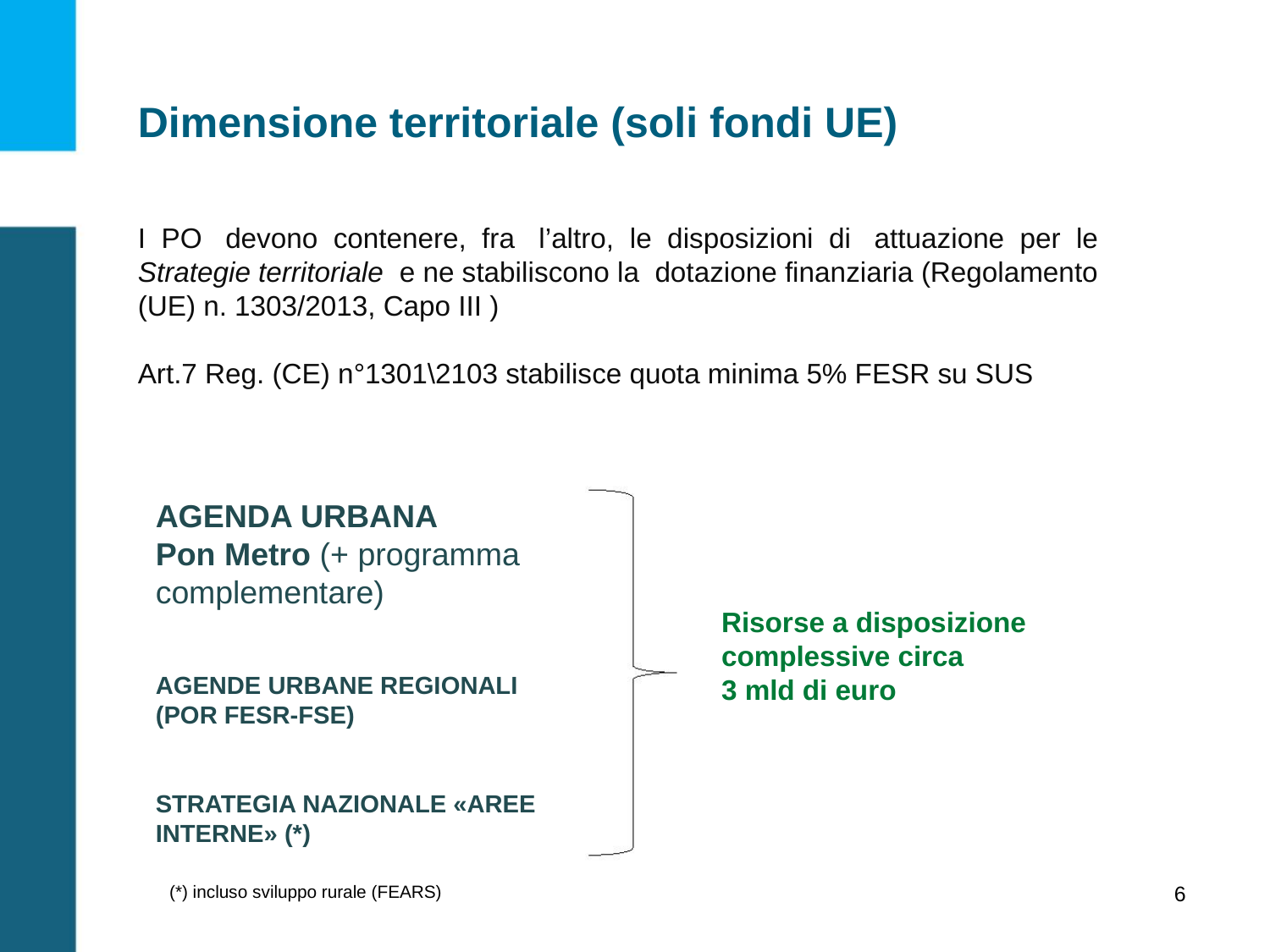

Dimensione territoriale (soli fondi UE)
I  PO   devono  contenere,  fra   l’altro,  le  disposizioni  di   attuazione  per  le
Strategie territoriale  e ne stabiliscono la  dotazione finanziaria (Regolamento
(UE) n. 1303/2013, Capo III )
Art.7 Reg. (CE) n°1301\2103 stabilisce quota minima 5% FESR su SUS
AGENDA URBANA
Pon Metro (+ programma
complementare)
Risorse a disposizione
complessive circa
3 mld di euro
AGENDE URBANE REGIONALI
(POR FESR-FSE)
STRATEGIA NAZIONALE «AREE
INTERNE» (*)
(
*) incluso sviluppo rurale (FEARS)
6